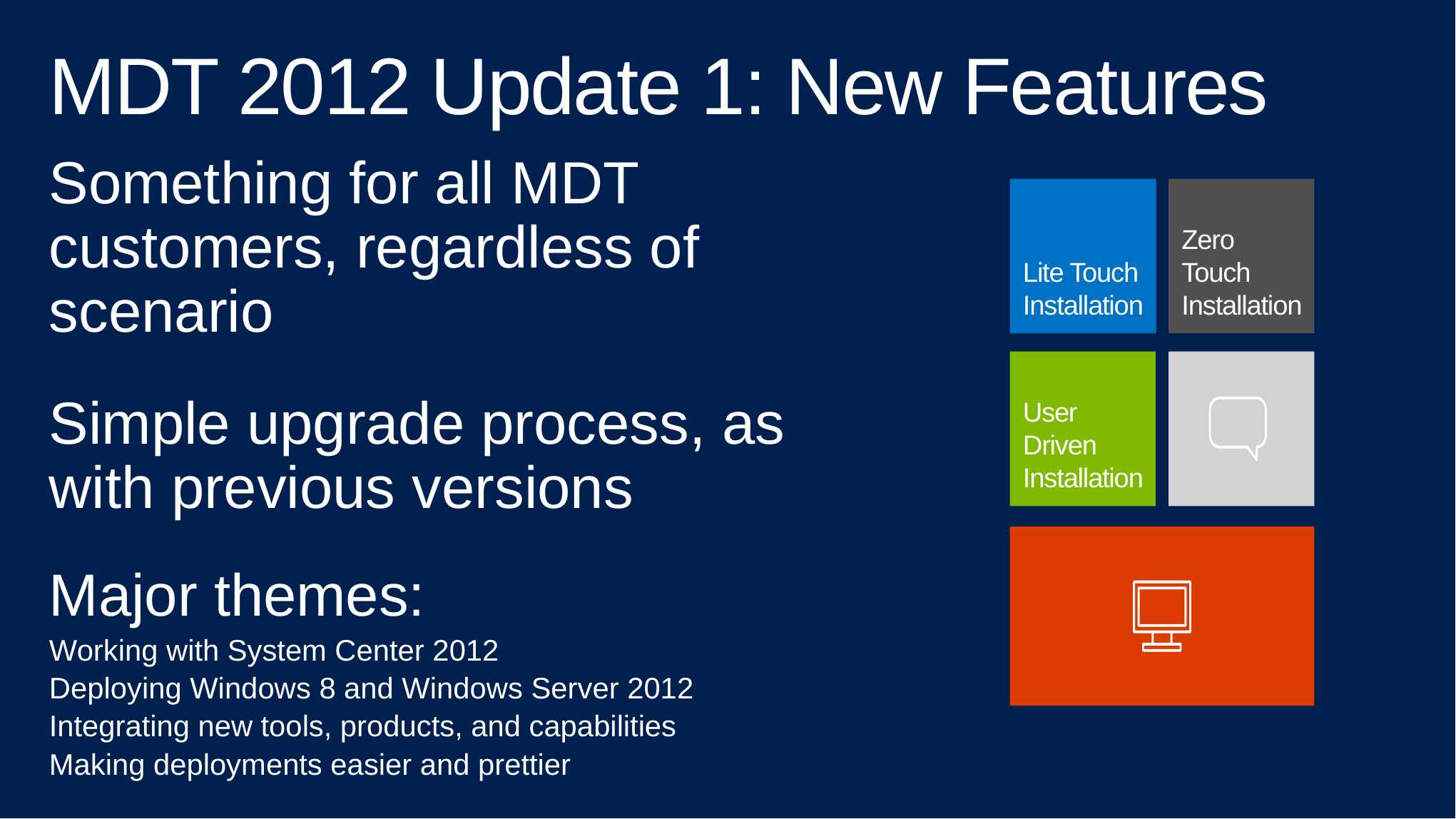

# MDT 2012 Update 1: New Features
Something for all MDT customers, regardless of scenario
Simple upgrade process, as with previous versions
Major themes:
Working with System Center 2012
Deploying Windows 8 and Windows Server 2012
Integrating new tools, products, and capabilities
Making deployments easier and prettier

Lite Touch Installation
Zero Touch Installation
User Driven Installation